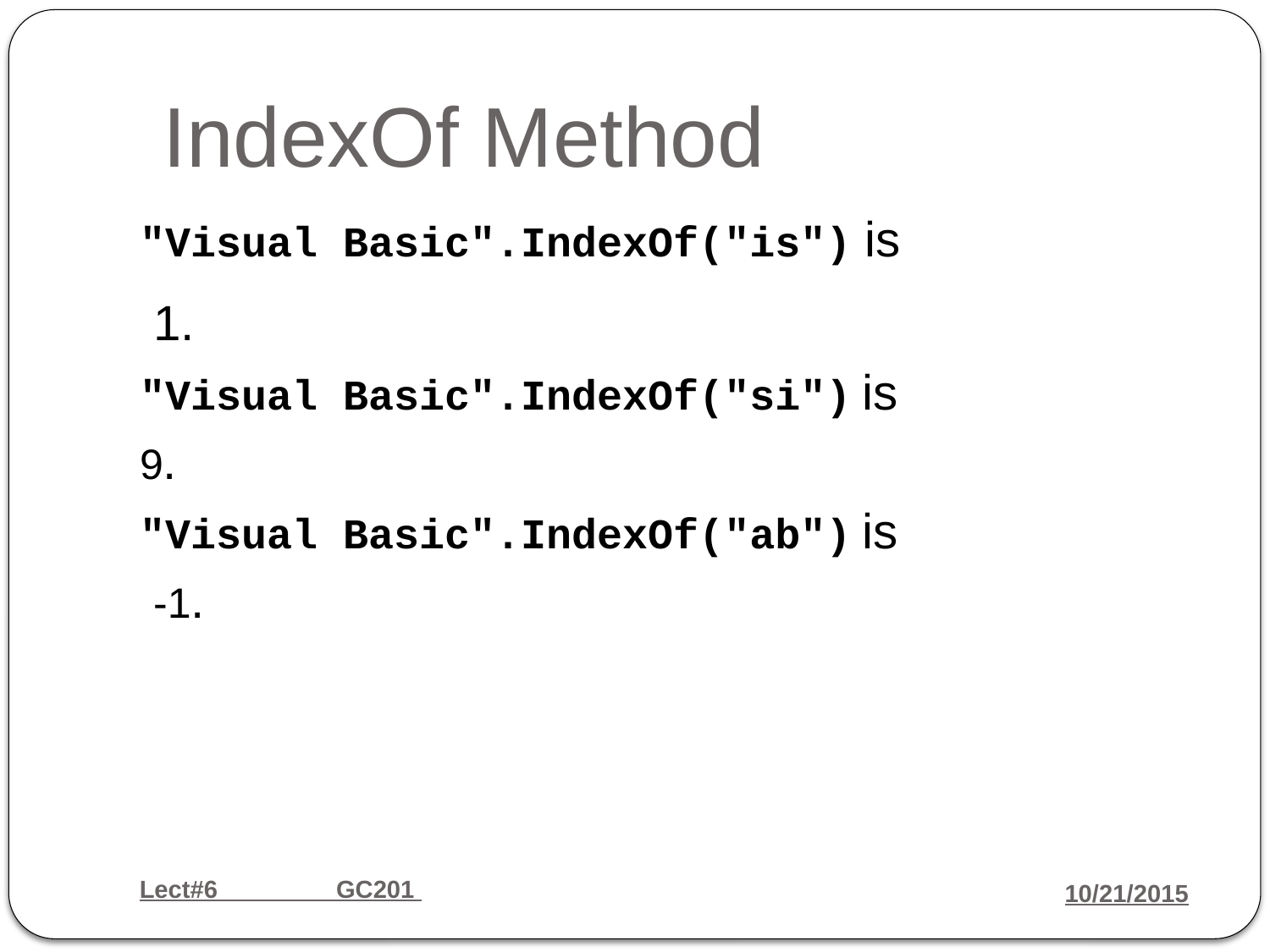

# IndexOf Method
"Visual Basic".IndexOf("is") is
 1.
"Visual Basic".IndexOf("si") is
9.
"Visual Basic".IndexOf("ab") is
 -1.

Lect#6                 GC201
10/21/2015
34